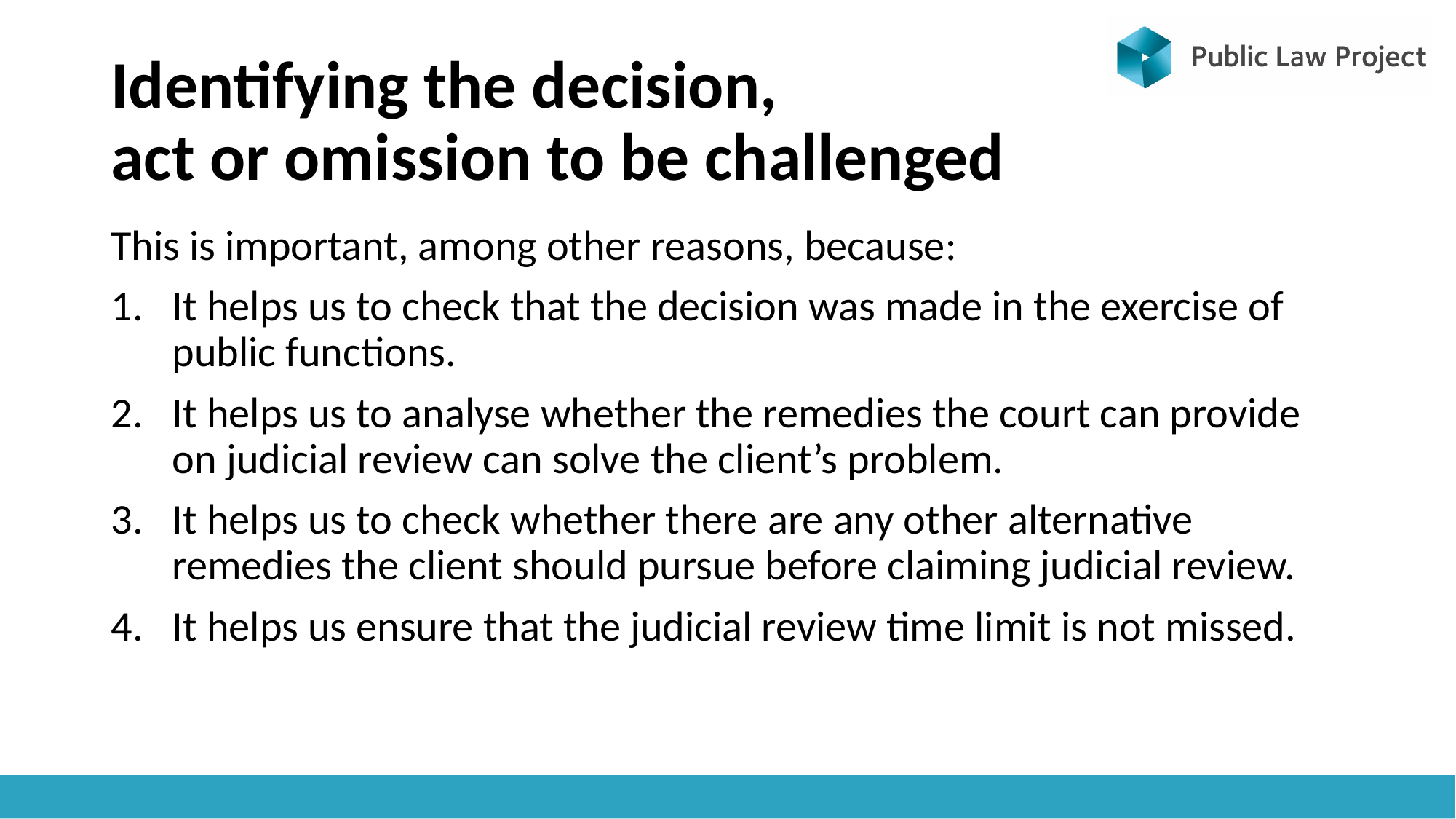

# Identifying the decision, act or omission to be challenged
This is important, among other reasons, because:
It helps us to check that the decision was made in the exercise of public functions.
It helps us to analyse whether the remedies the court can provide on judicial review can solve the client’s problem.
It helps us to check whether there are any other alternative remedies the client should pursue before claiming judicial review.
It helps us ensure that the judicial review time limit is not missed.